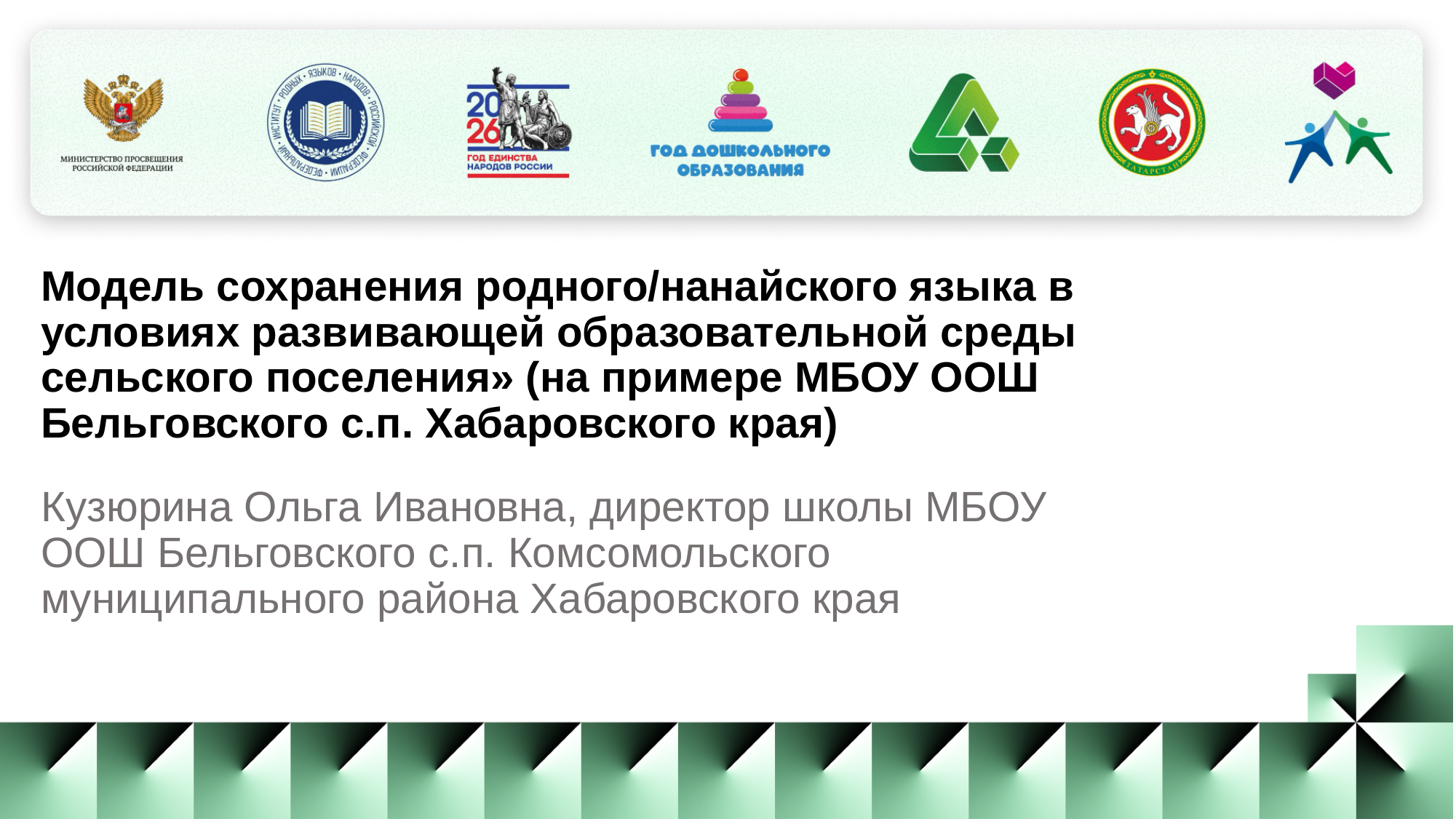

Модель сохранения родного/нанайского языка в условиях развивающей образовательной среды сельского поселения» (на примере МБОУ ООШ Бельговского с.п. Хабаровского края)
Кузюрина Ольга Ивановна, директор школы МБОУ ООШ Бельговского с.п. Комсомольского муниципального района Хабаровского края